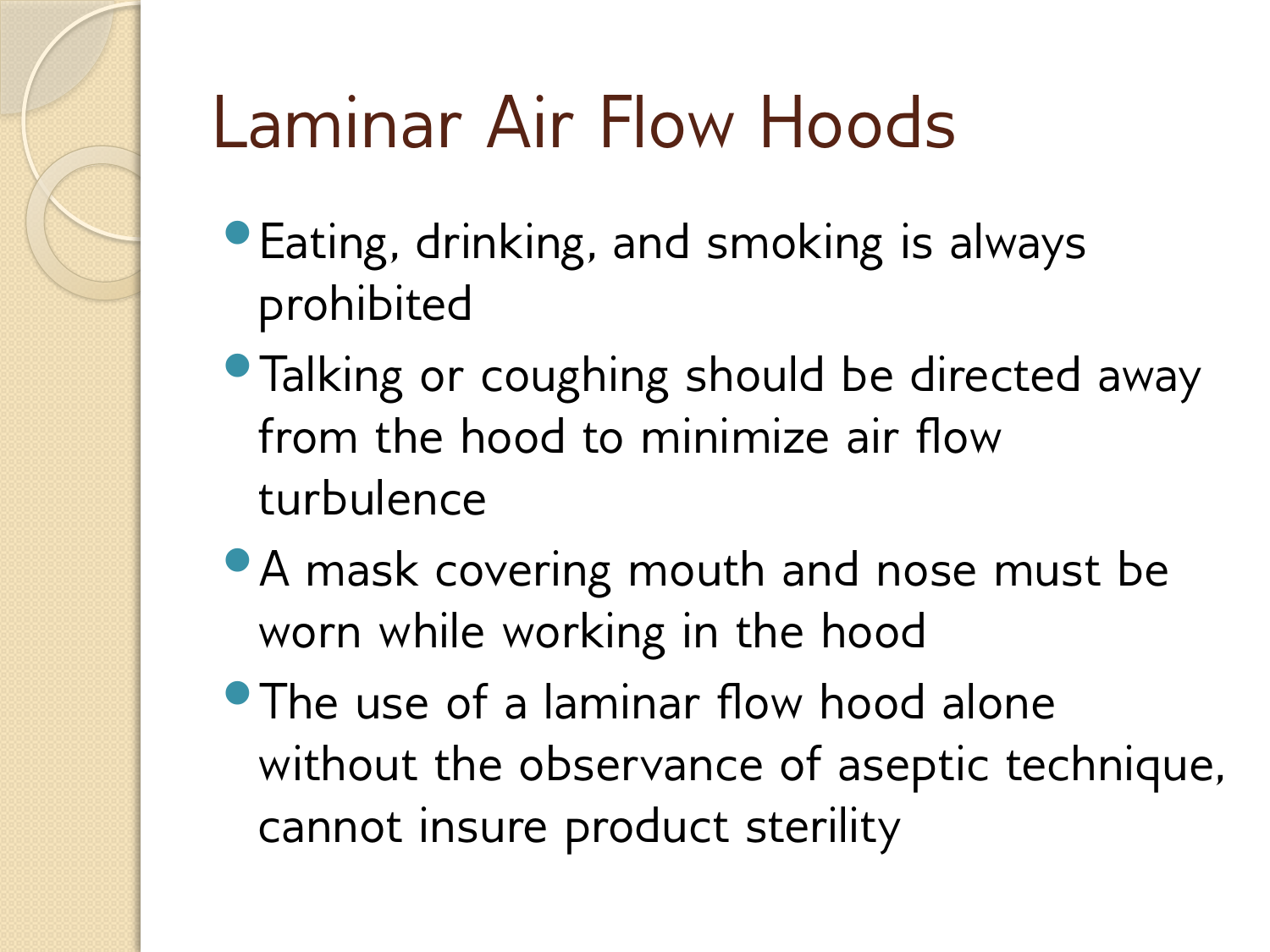

# Laminar Air Flow Hoods
Eating, drinking, and smoking is always prohibited
Talking or coughing should be directed away from the hood to minimize air flow turbulence
A mask covering mouth and nose must be worn while working in the hood
The use of a laminar flow hood alone without the observance of aseptic technique, cannot insure product sterility